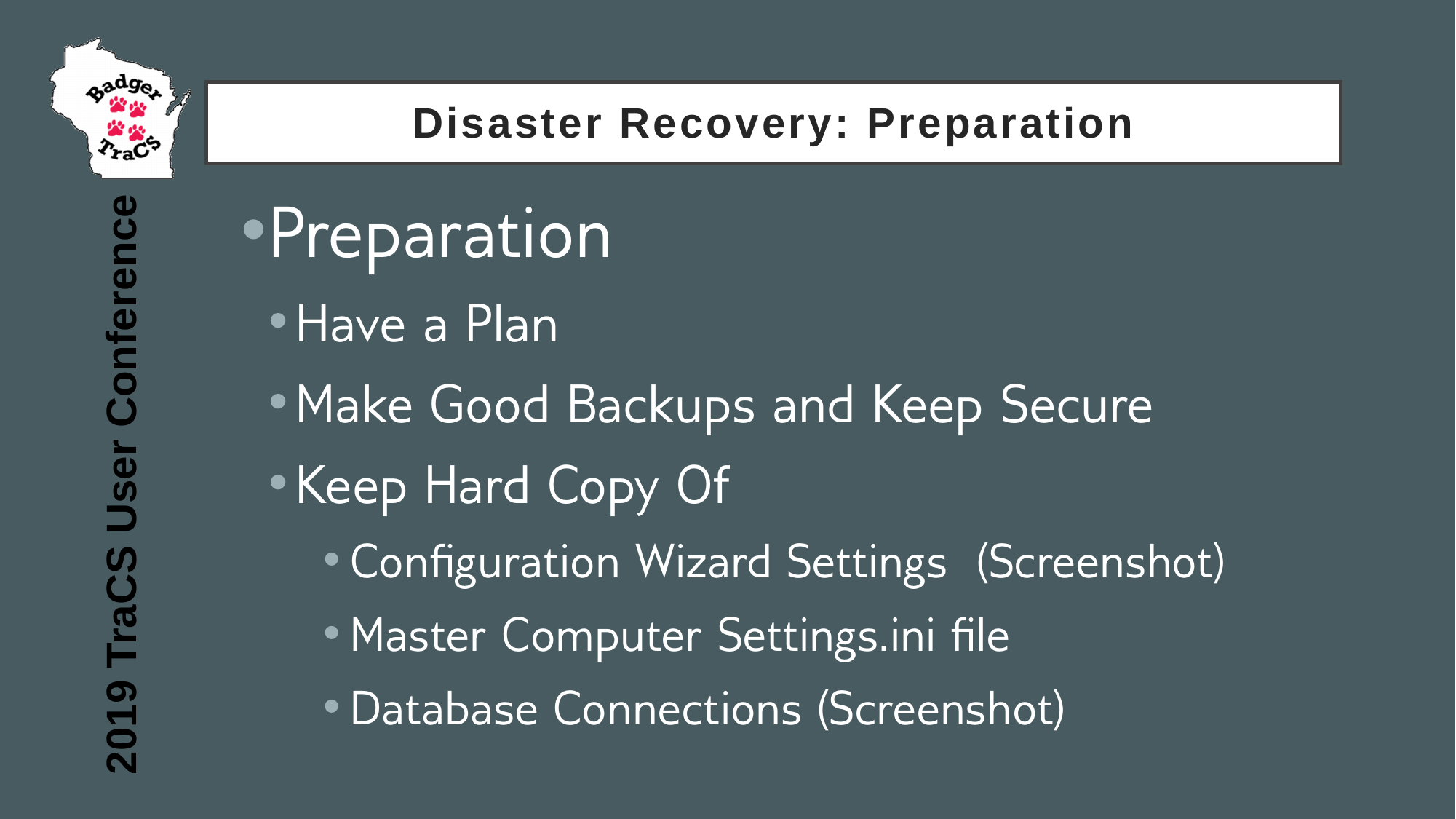

# Disaster Recovery: Preparation
Preparation
Have a Plan
Make Good Backups and Keep Secure
Keep Hard Copy Of
Configuration Wizard Settings  (Screenshot)
Master Computer Settings.ini file
Database Connections (Screenshot)